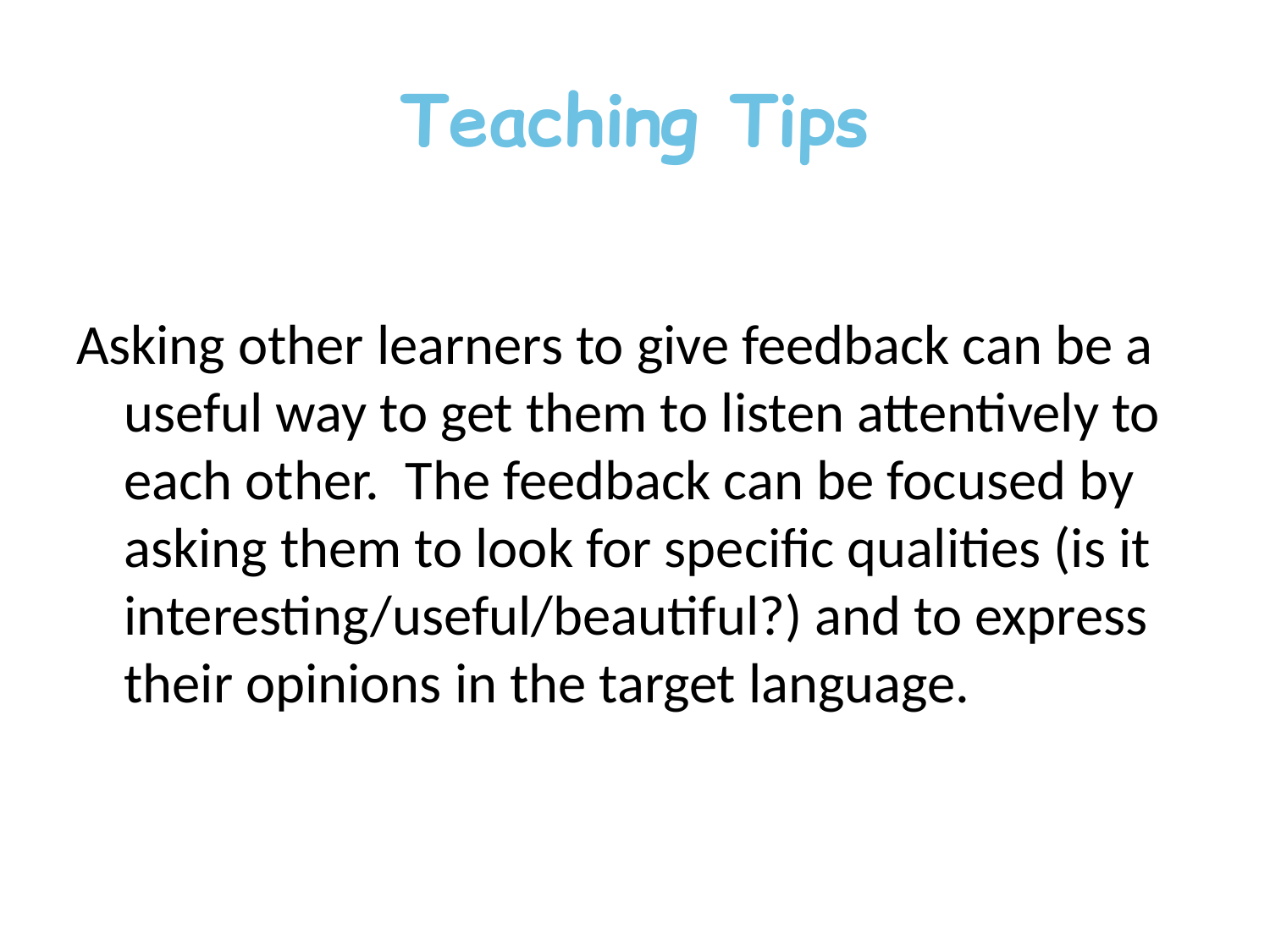

# Teaching Tips

Asking other learners to give feedback can be a useful way to get them to listen attentively to each other.  The feedback can be focused by asking them to look for specific qualities (is it interesting/useful/beautiful?) and to express their opinions in the target language.